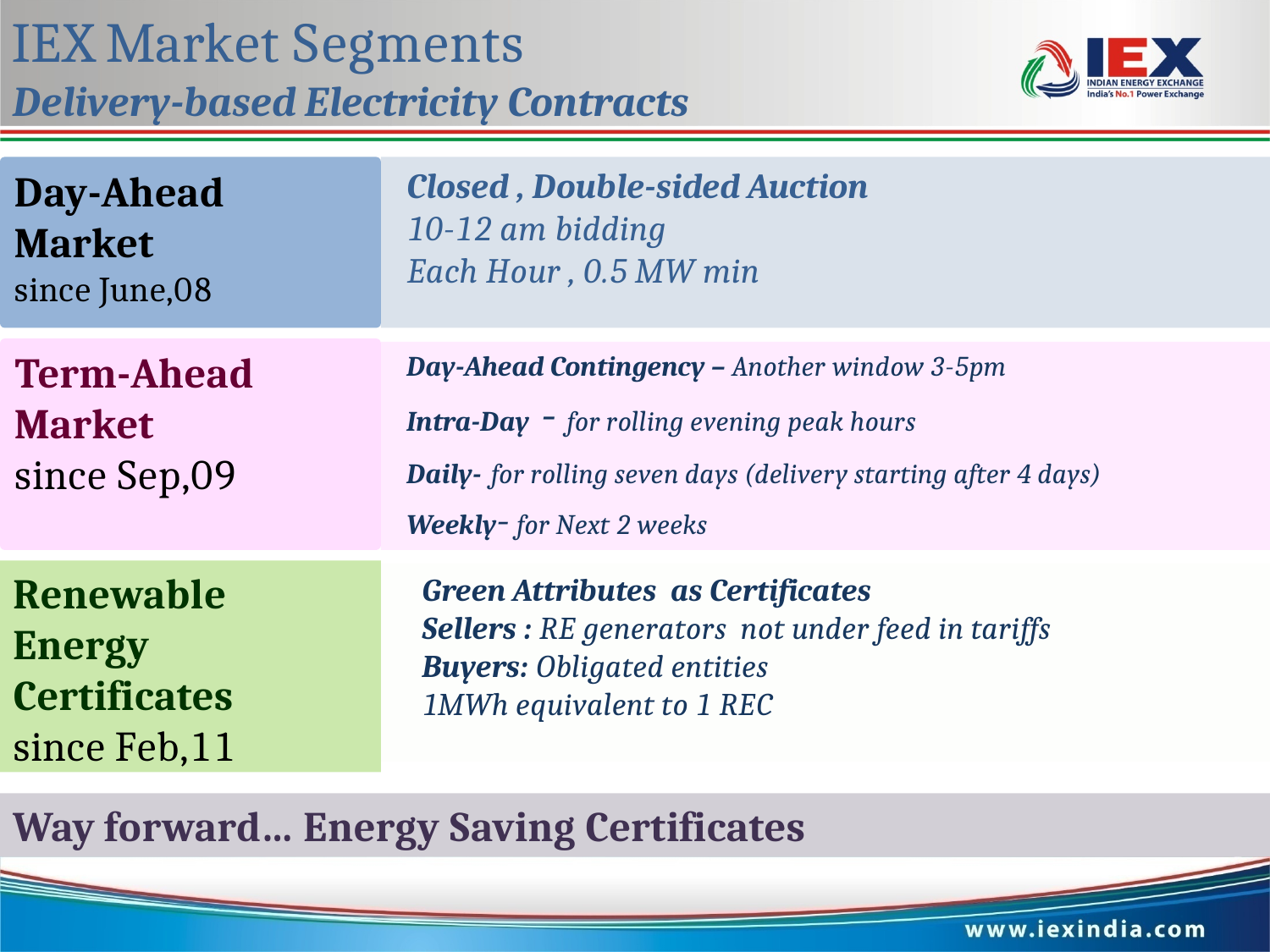

IEX Market Segments
Delivery-based Electricity Contracts
Day-Ahead
Market
since June,08
Closed , Double-sided Auction
10-12 am bidding
Each Hour , 0.5 MW min
Term-Ahead  Market
since Sep,09
Day-Ahead Contingency – Another window 3-5pm
Intra-Day  - for rolling evening peak hours
Daily- for rolling seven days (delivery starting after 4 days)
Weekly- for Next 2 weeks

Renewable Energy Certificates
since Feb,11

Green Attributes  as Certificates
Sellers : RE generators  not under feed in tariffs
Buyers: Obligated entities
1MWh equivalent to 1 REC
Way forward… Energy Saving Certificates